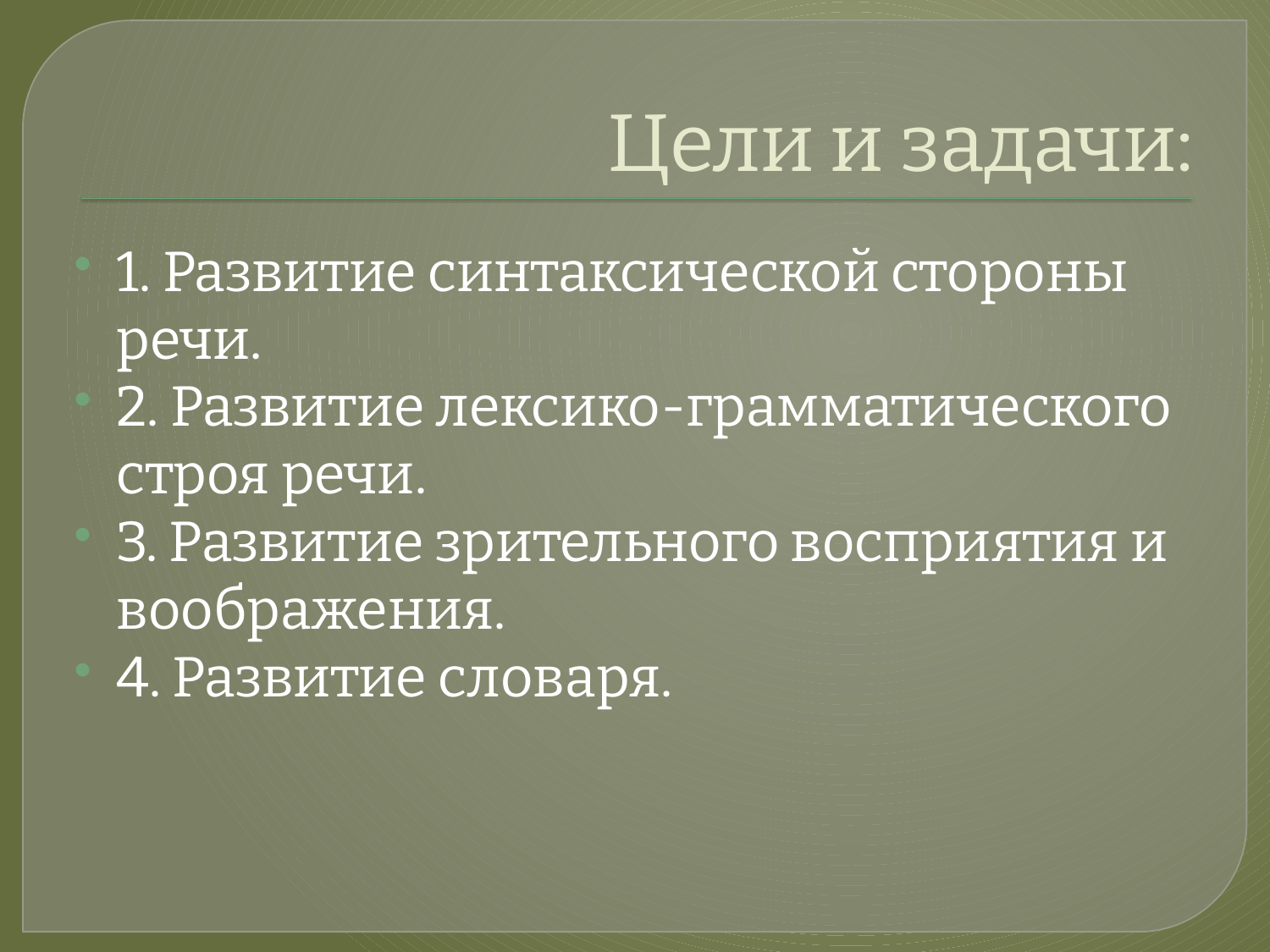

# Цели и задачи:
1. Развитие синтаксической стороны речи.
2. Развитие лексико-грамматического строя речи.
3. Развитие зрительного восприятия и воображения.
4. Развитие словаря.